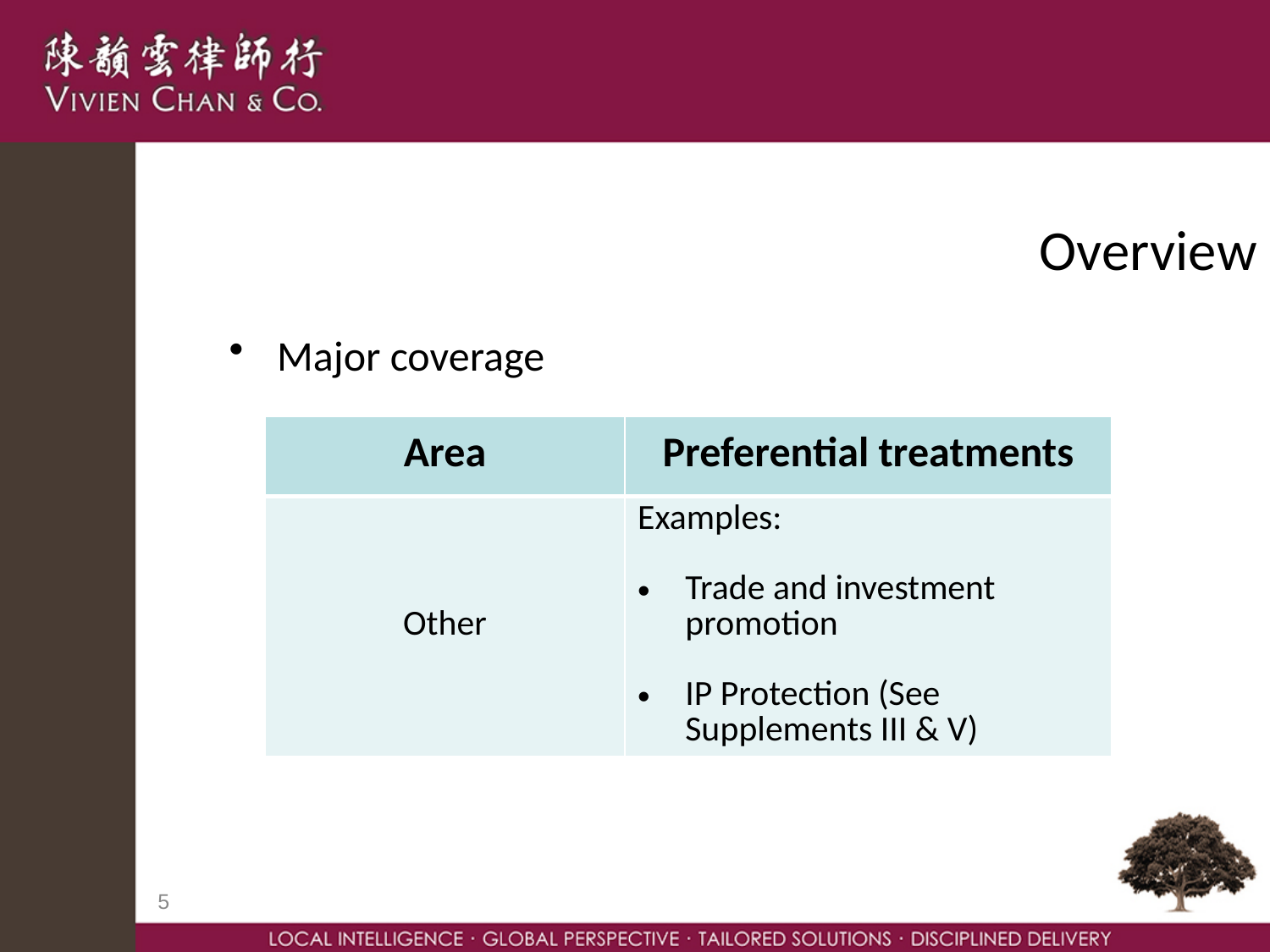

# Overview
Major coverage
| Area | Preferential treatments |
| --- | --- |
| Other | Examples: Trade and investment promotion IP Protection (See Supplements III & V) |
5